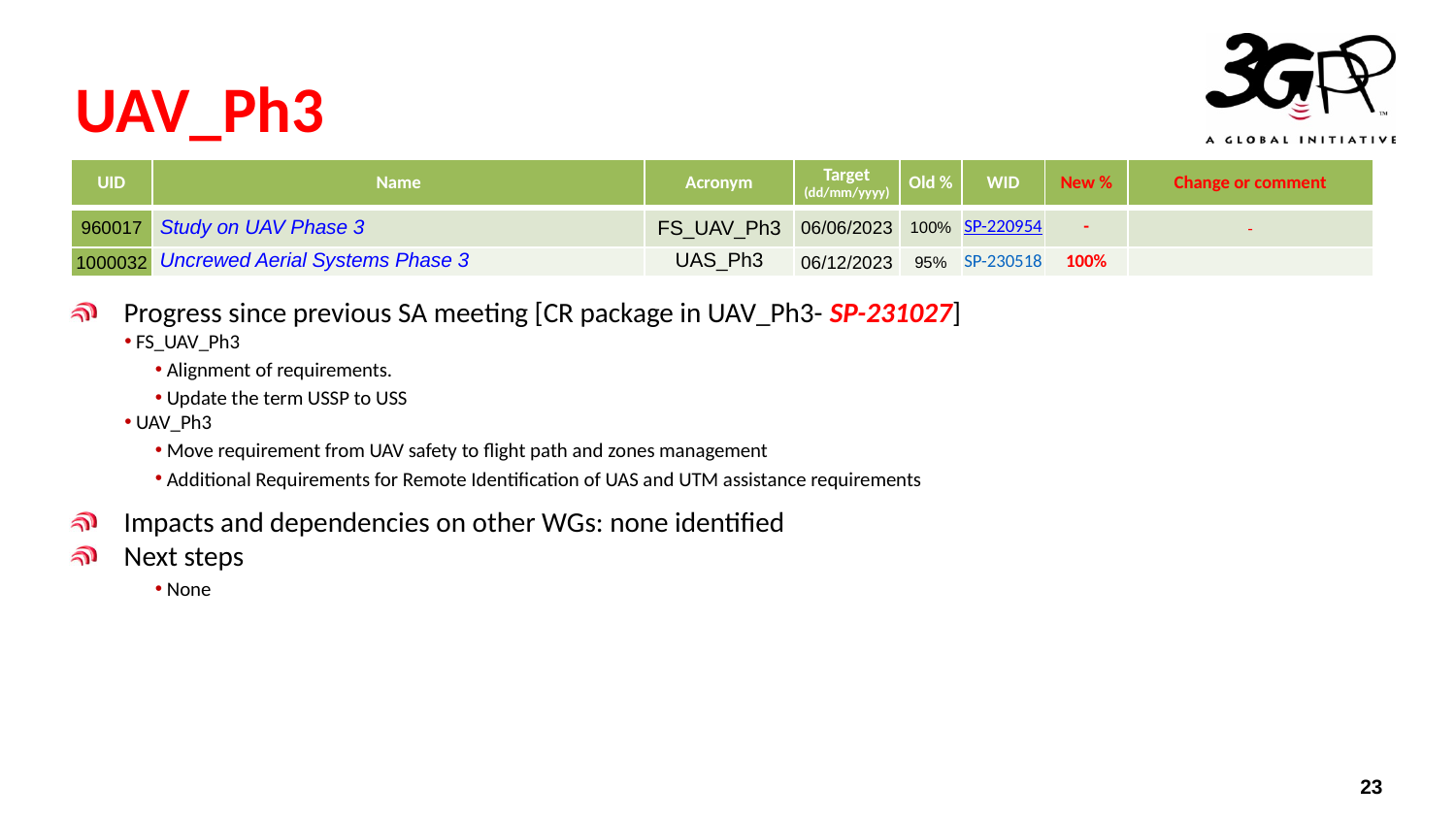

# UAV_Ph3
| UID | Name | Acronym | Target (dd/mm/yyyy) | Old % | WID | New % | Change or comment |
| --- | --- | --- | --- | --- | --- | --- | --- |
| 960017 | Study on UAV Phase 3 | FS\_UAV\_Ph3 | 06/06/2023 | 100% | SP-220954 | - | - |
| 1000032 | Uncrewed Aerial Systems Phase 3 | UAS\_Ph3 | 06/12/2023 | 95% | SP-230518 | 100% |  |
Progress since previous SA meeting [CR package in UAV_Ph3- SP-231027]
 FS_UAV_Ph3
 Alignment of requirements.
 Update the term USSP to USS
 UAV_Ph3
 Move requirement from UAV safety to flight path and zones management
 Additional Requirements for Remote Identification of UAS and UTM assistance requirements

Impacts and dependencies on other WGs: none identified
Next steps
 None